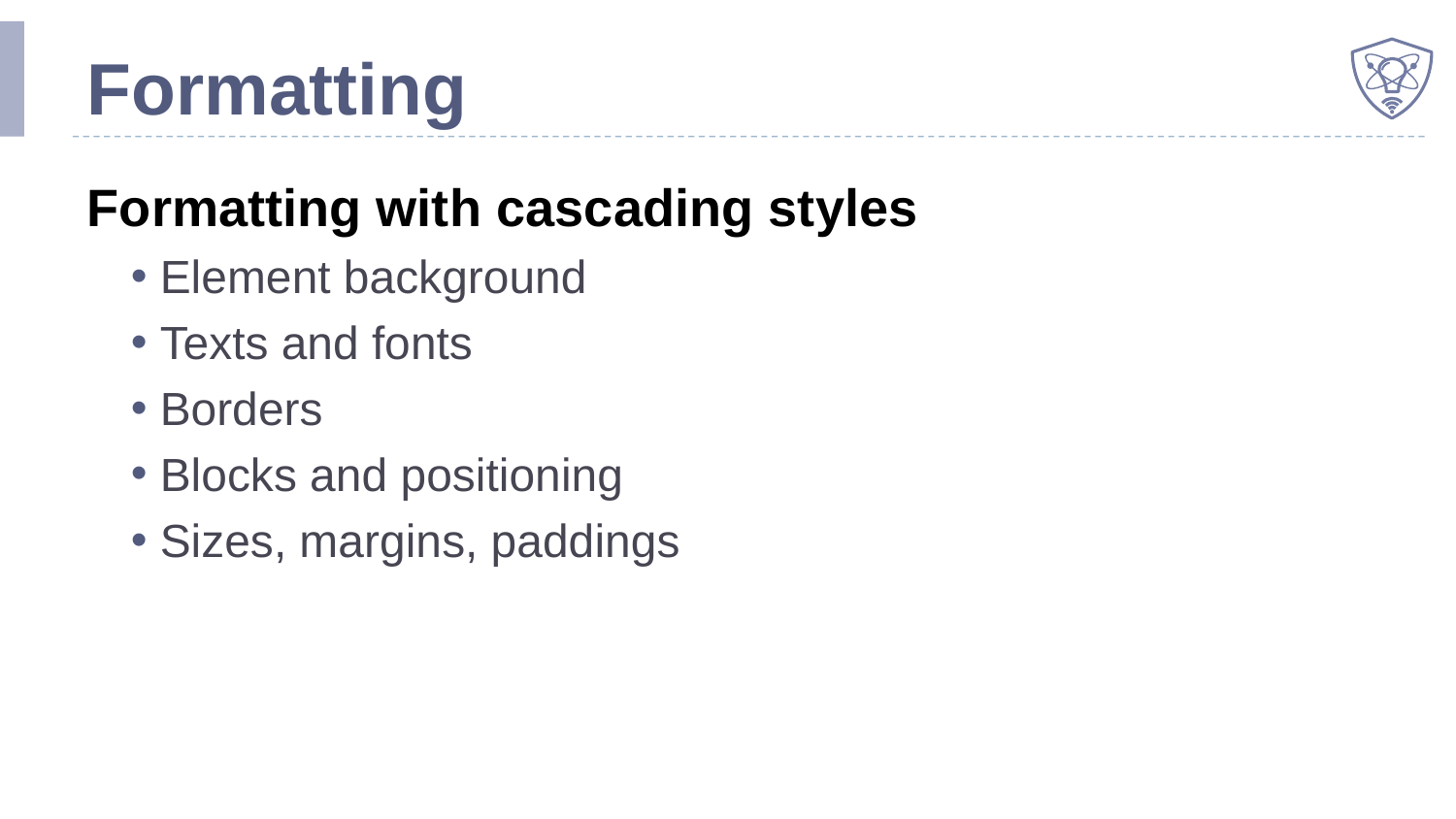

# Formatting
Formatting with cascading styles
Element background
Texts and fonts
Borders
Blocks and positioning
Sizes, margins, paddings